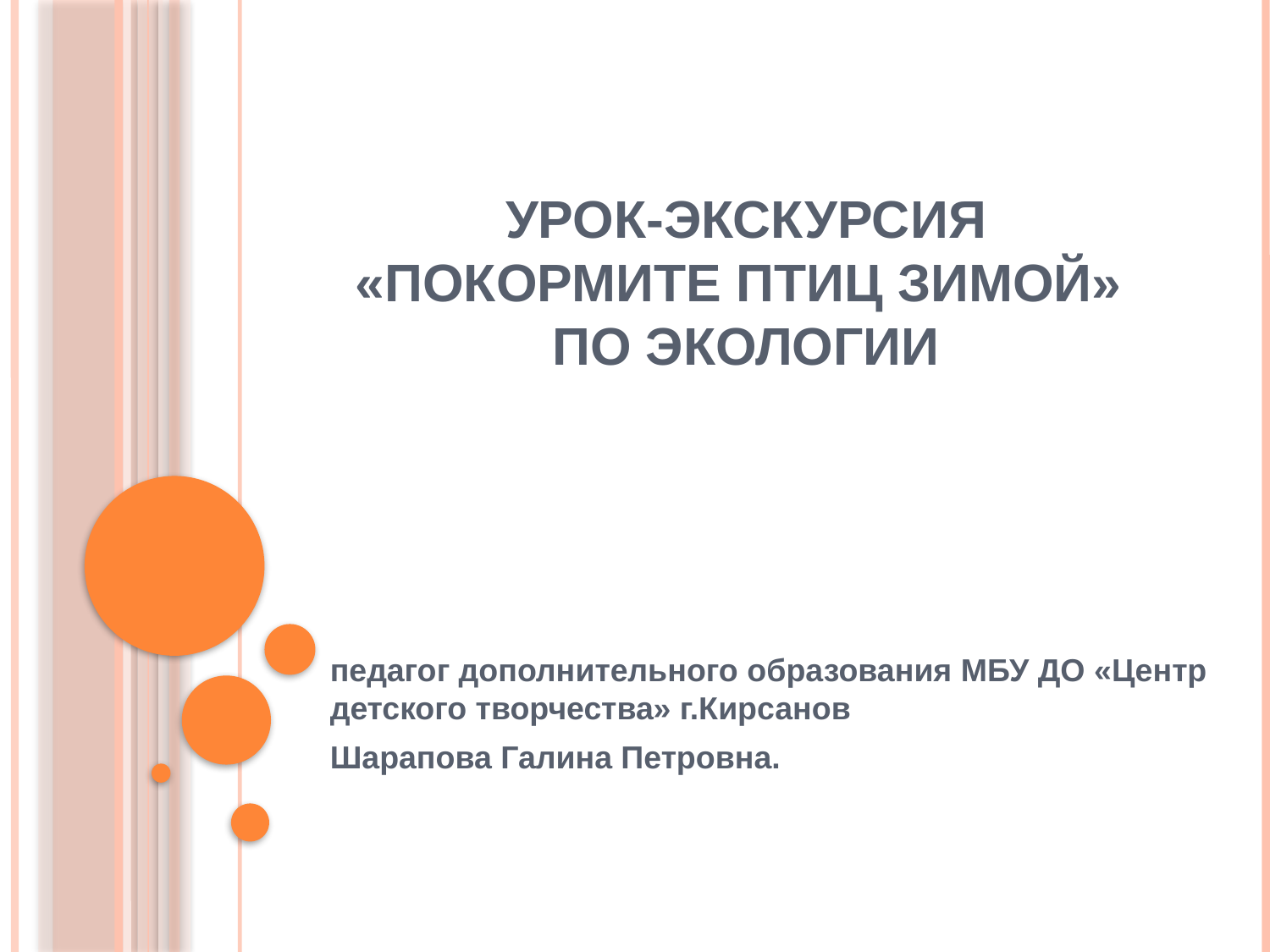

# Урок-экскурсия «Покормите птиц зимой»  по экологии

педагог дополнительного образования МБУ ДО «Центр детского творчества» г.Кирсанов
Шарапова Галина Петровна.